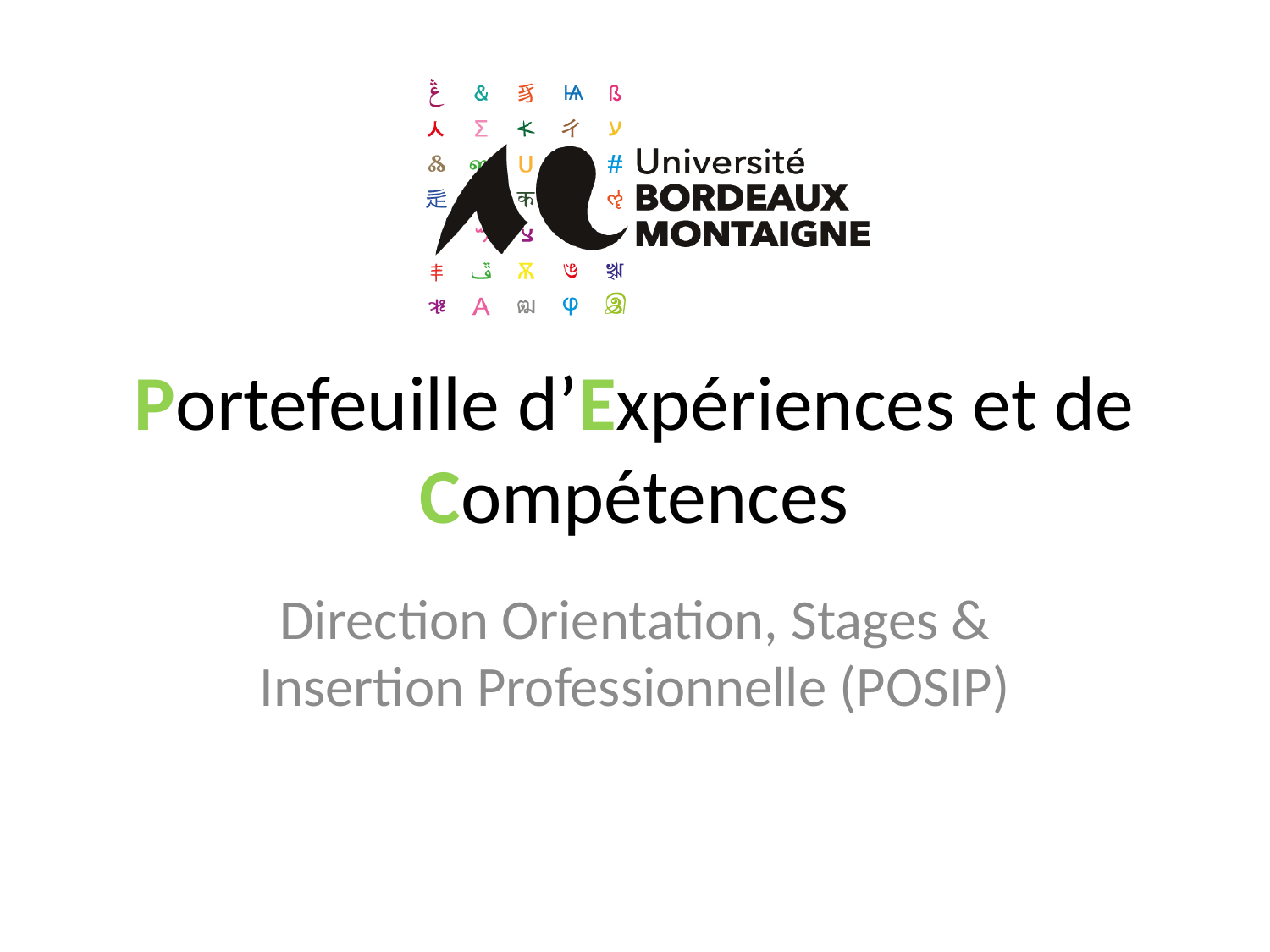

# Portefeuille d’Expériences et de Compétences
Direction Orientation, Stages & Insertion Professionnelle (POSIP)